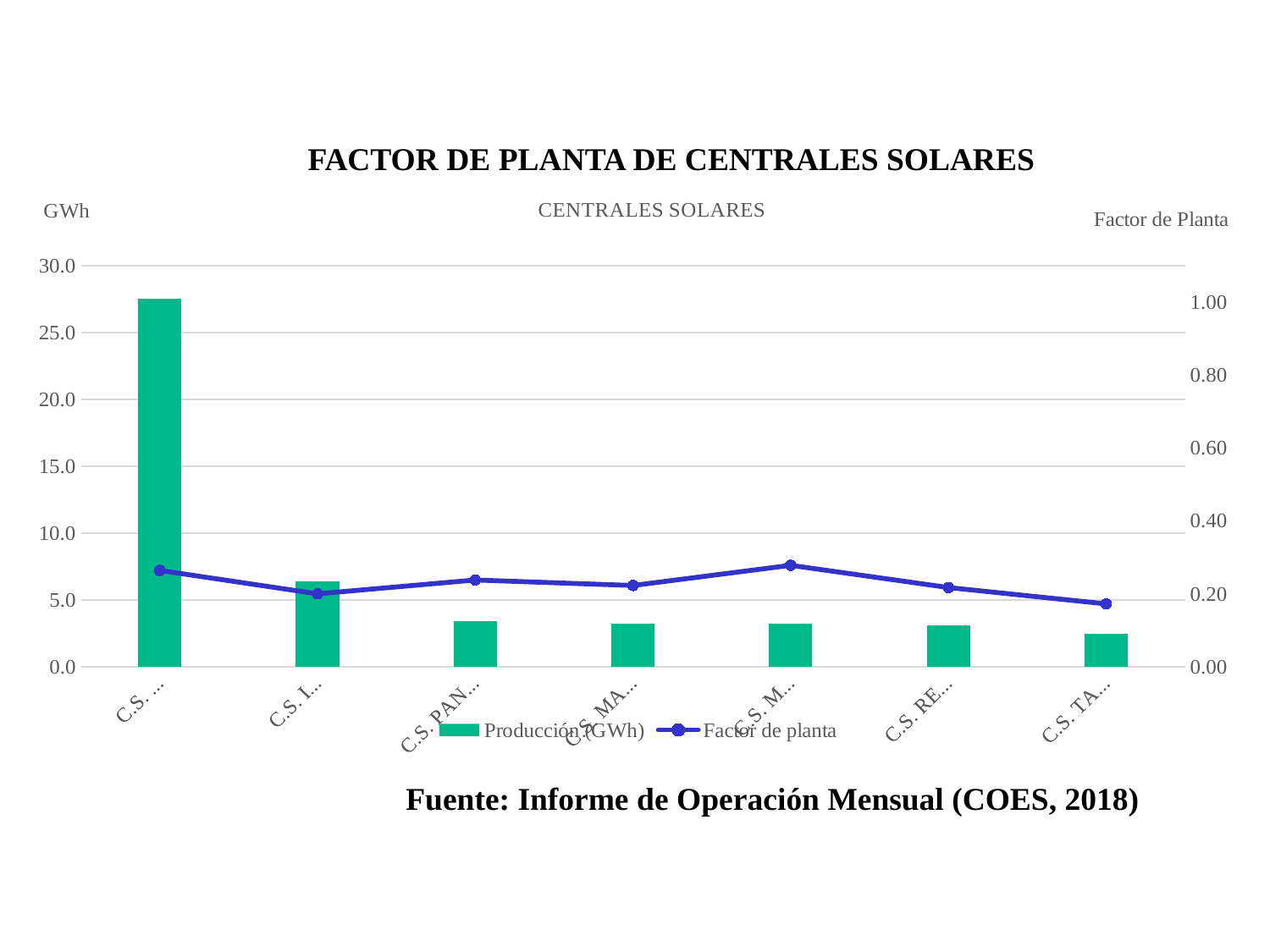

FACTOR DE PLANTA DE CENTRALES SOLARES

### Chart

| Category | Producción (GWh) | Factor de planta |
|---|---|---|
| C.S. RUBI | 27.491193770000002 | 0.26427334973314265 |
| C.S. INTIPAMPA | 6.417068422500001 | 0.20010316639537493 |
| C.S. PANAMERICANA SOLAR | 3.4265142500000003 | 0.23795237847222223 |
| C.S. MAJES SOLAR | 3.209484645 | 0.222880878125 |
| C.S. MOQUEGUA FV | 3.2058893475 | 0.278289005859375 |
| C.S. REPARTICION | 3.12937362 | 0.21731761249999998 |
| C.S. TACNA SOLAR | 2.4849694875 | 0.17256732552083334 |
Fuente: Informe de Operación Mensual (COES, 2018)